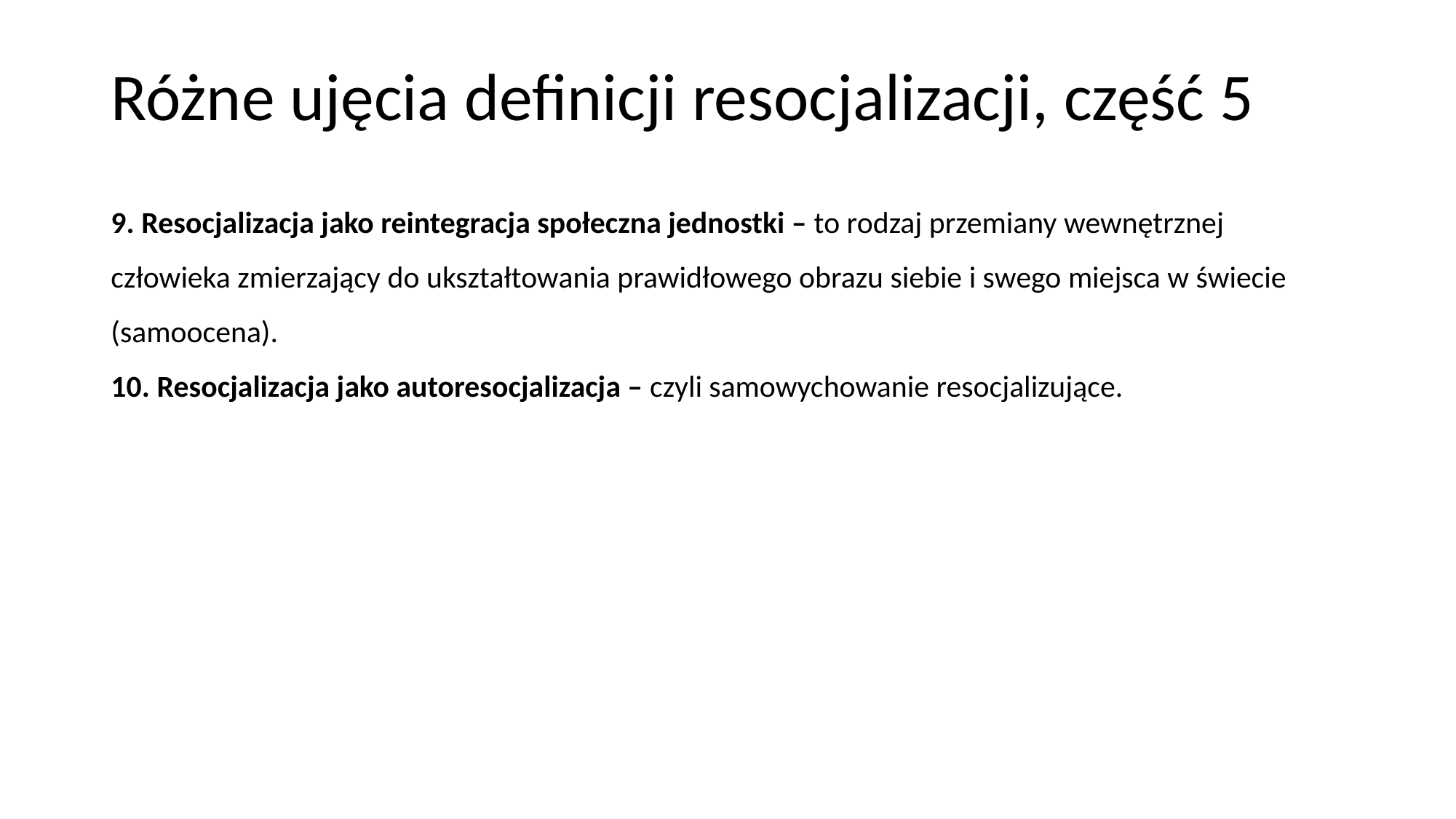

# Różne ujęcia definicji resocjalizacji, część 5
9. Resocjalizacja jako reintegracja społeczna jednostki – to rodzaj przemiany wewnętrznej człowieka zmierzający do ukształtowania prawidłowego obrazu siebie i swego miejsca w świecie (samoocena).
10. Resocjalizacja jako autoresocjalizacja – czyli samowychowanie resocjalizujące.